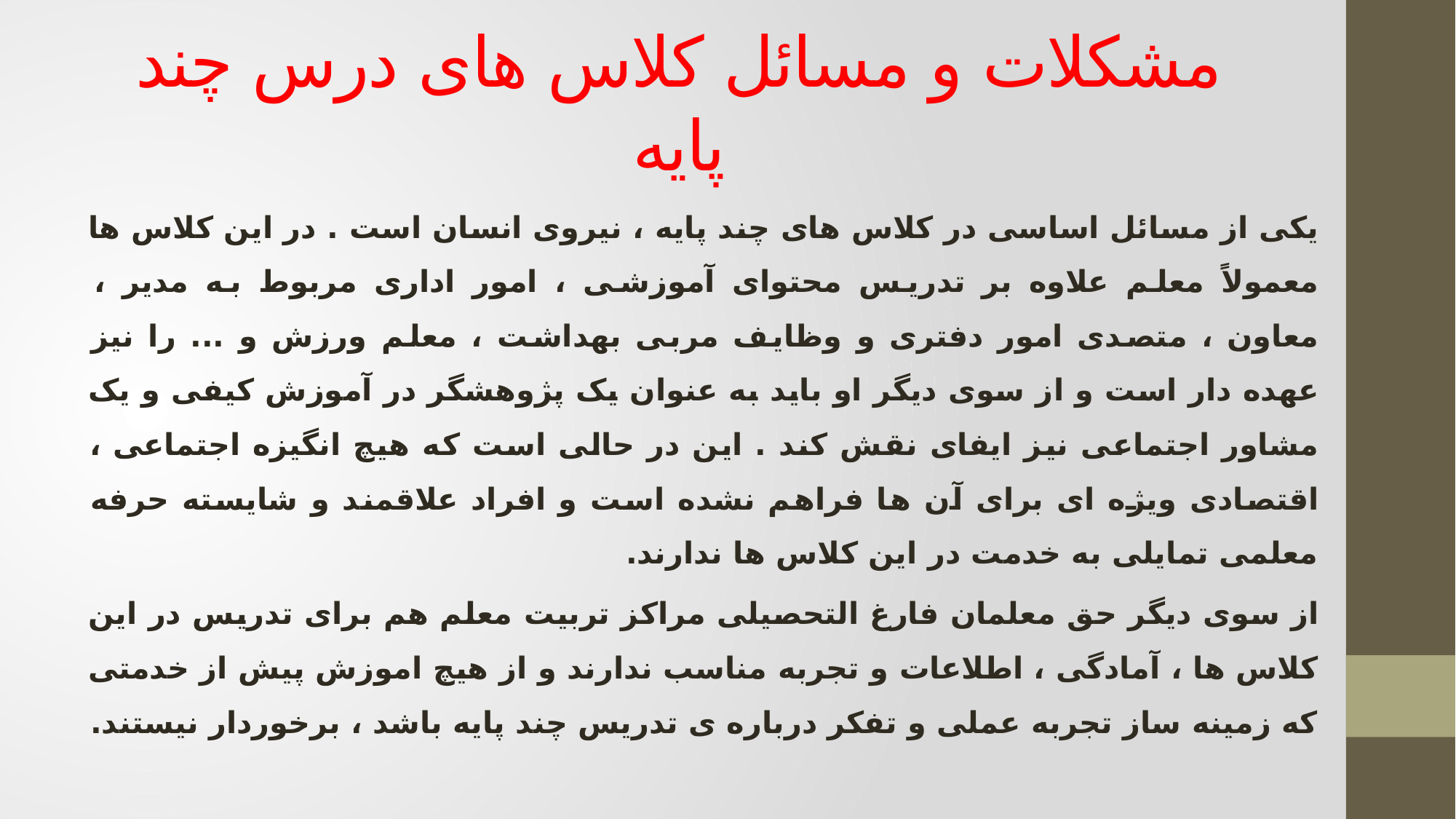

# مشکلات و مسائل کلاس های درس چند پایه
یکی از مسائل اساسی در کلاس های چند پایه ، نیروی انسان است . در این کلاس ها معمولاً معلم علاوه بر تدریس محتوای آموزشی ، امور اداری مربوط به مدیر ، معاون ، متصدی امور دفتری و وظایف مربی بهداشت ، معلم ورزش و ... را نیز عهده دار است و از سوی دیگر او باید به عنوان یک پژوهشگر در آموزش کیفی و یک مشاور اجتماعی نیز ایفای نقش کند . این در حالی است که هیچ انگیزه اجتماعی ، اقتصادی ویژه ای برای آن ها فراهم نشده است و افراد علاقمند و شایسته حرفه معلمی تمایلی به خدمت در این کلاس ها ندارند.
از سوی دیگر حق معلمان فارغ التحصیلی مراکز تربیت معلم هم برای تدریس در این کلاس ها ، آمادگی ، اطلاعات و تجربه مناسب ندارند و از هیچ اموزش پیش از خدمتی که زمینه ساز تجربه عملی و تفکر درباره ی تدریس چند پایه باشد ، برخوردار نیستند.